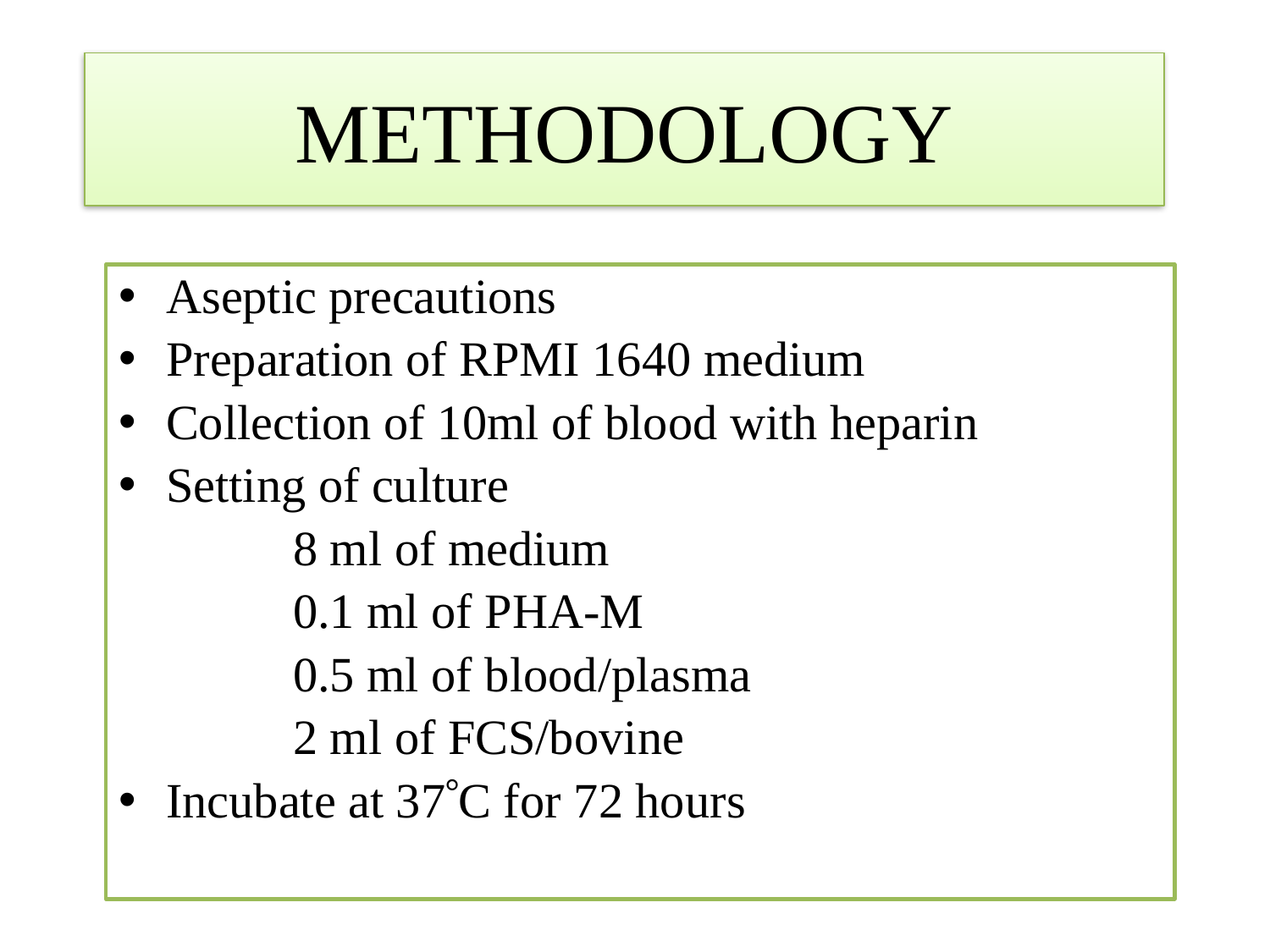

# METHODOLOGY
Aseptic precautions
Preparation of RPMI 1640 medium
Collection of 10ml of blood with heparin
Setting of culture
		8 ml of medium
		0.1 ml of PHA-M
		0.5 ml of blood/plasma
		2 ml of FCS/bovine
Incubate at 37°C for 72 hours